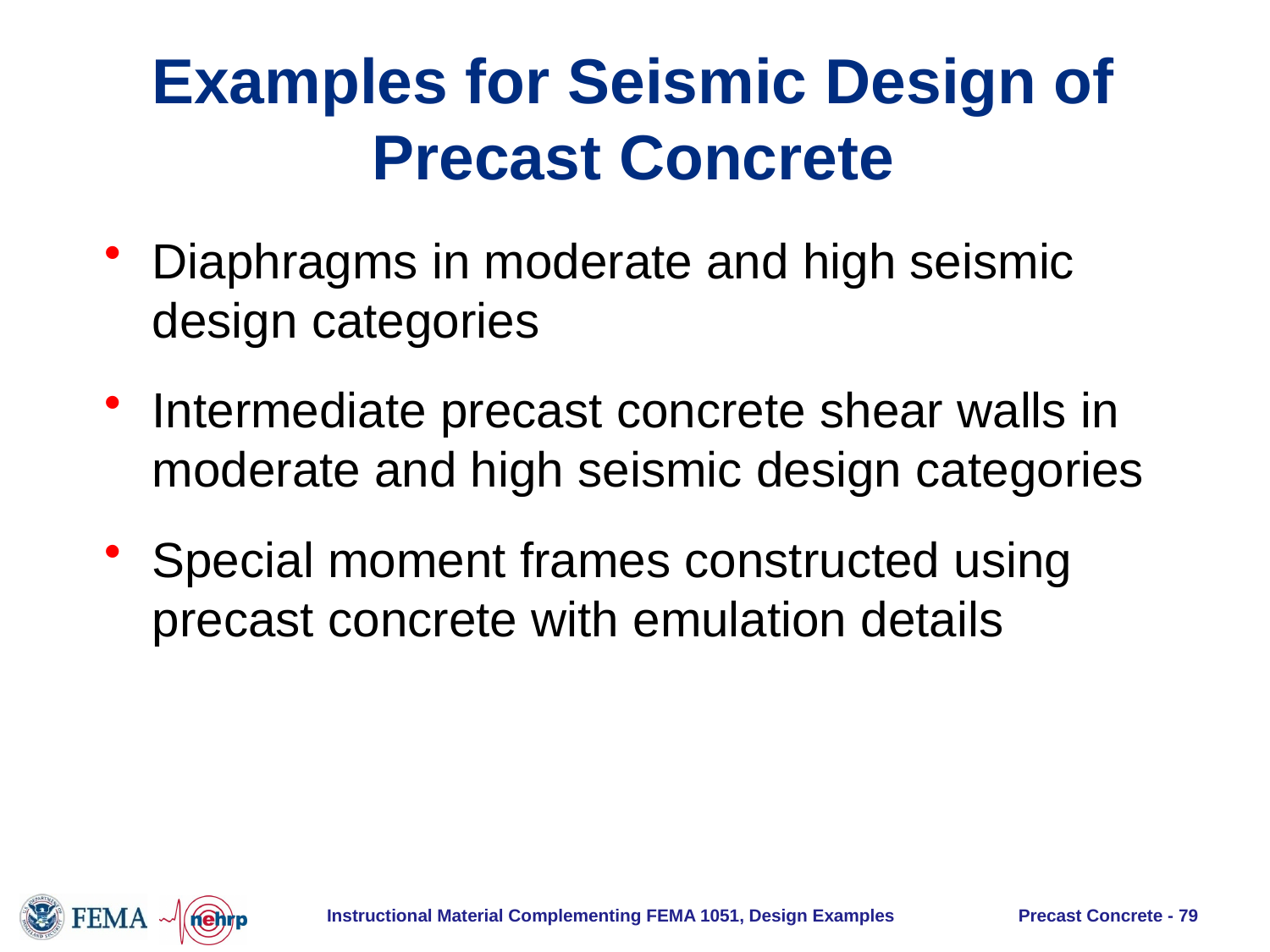

# Examples for Seismic Design of Precast Concrete
Diaphragms in moderate and high seismic design categories
Intermediate precast concrete shear walls in moderate and high seismic design categories
Special moment frames constructed using precast concrete with emulation details